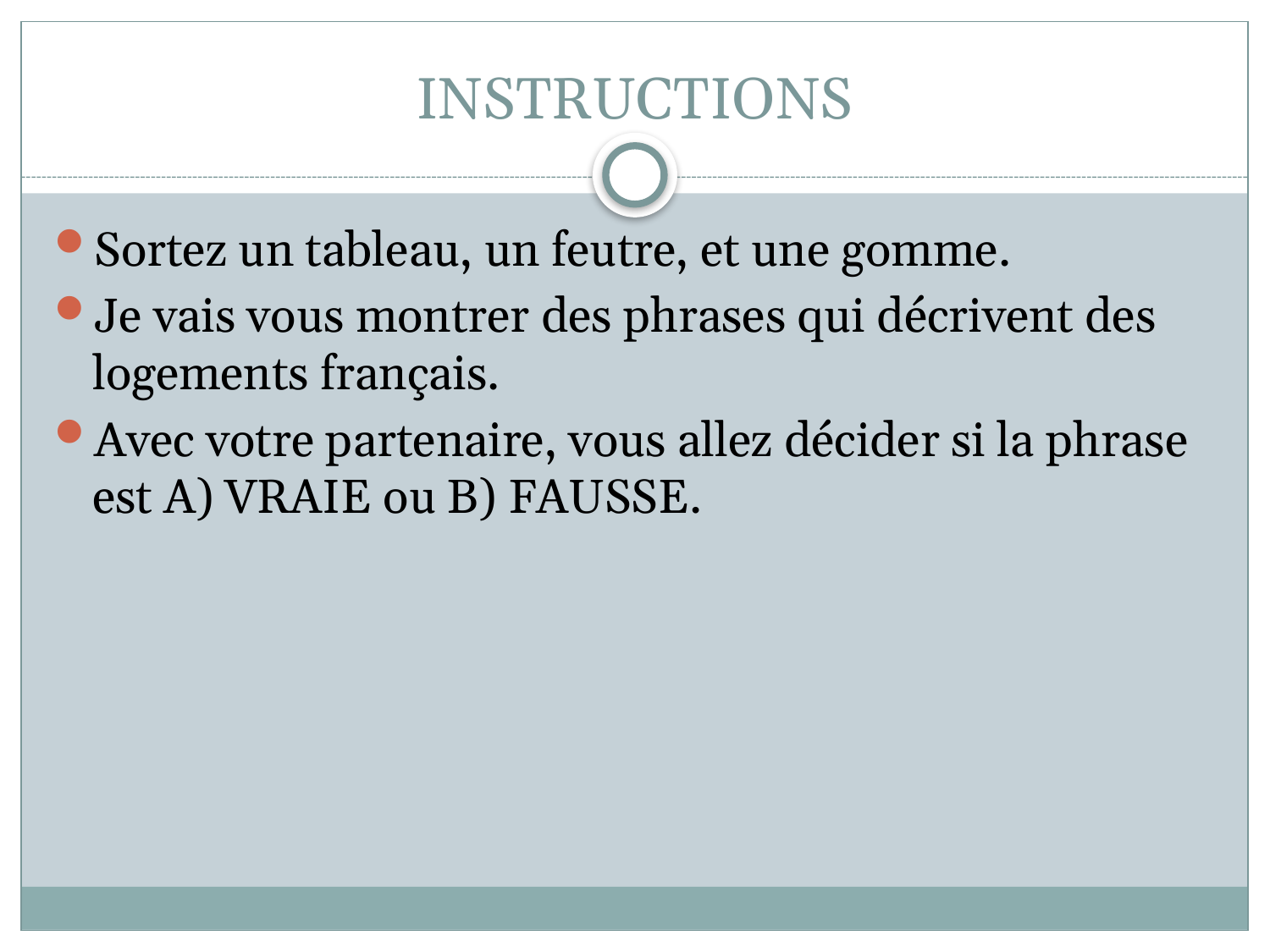

# INSTRUCTIONS
Sortez un tableau, un feutre, et une gomme.
Je vais vous montrer des phrases qui décrivent des logements français.
Avec votre partenaire, vous allez décider si la phrase est A) VRAIE ou B) FAUSSE.